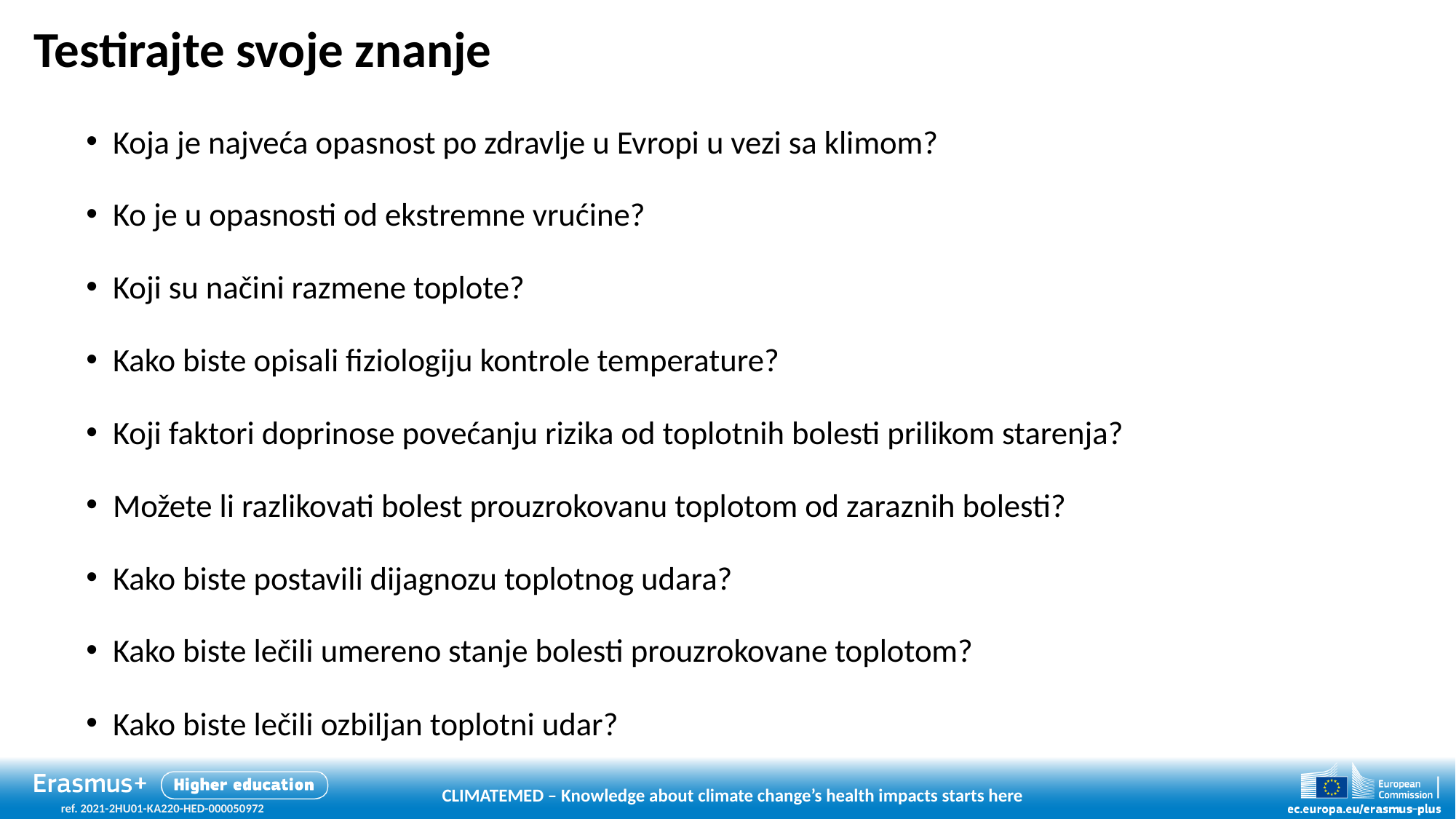

# Testirajte svoje znanje
Koja je najveća opasnost po zdravlje u Evropi u vezi sa klimom?
Ko je u opasnosti od ekstremne vrućine?
Koji su načini razmene toplote?
Kako biste opisali fiziologiju kontrole temperature?
Koji faktori doprinose povećanju rizika od toplotnih bolesti prilikom starenja?
Možete li razlikovati bolest prouzrokovanu toplotom od zaraznih bolesti?
Kako biste postavili dijagnozu toplotnog udara?
Kako biste lečili umereno stanje bolesti prouzrokovane toplotom?
Kako biste lečili ozbiljan toplotni udar?